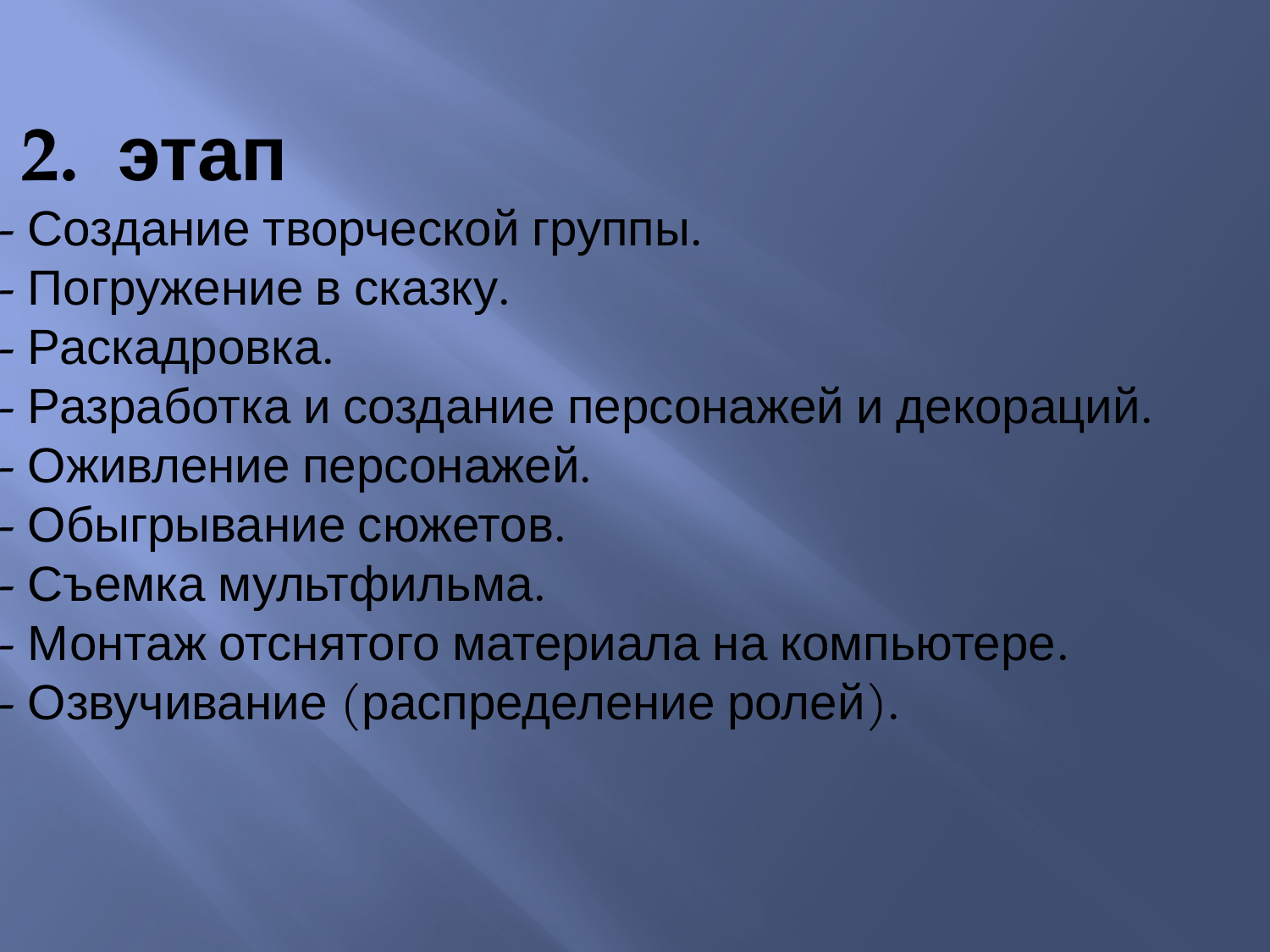

2.  этап
   - Создание творческой группы.
   - Погружение в сказку.
   - Раскадровка.
   - Разработка и создание персонажей и декораций.
   - Оживление персонажей.
   - Обыгрывание сюжетов.
   - Съемка мультфильма.
   - Монтаж отснятого материала на компьютере.
   - Озвучивание (распределение ролей).